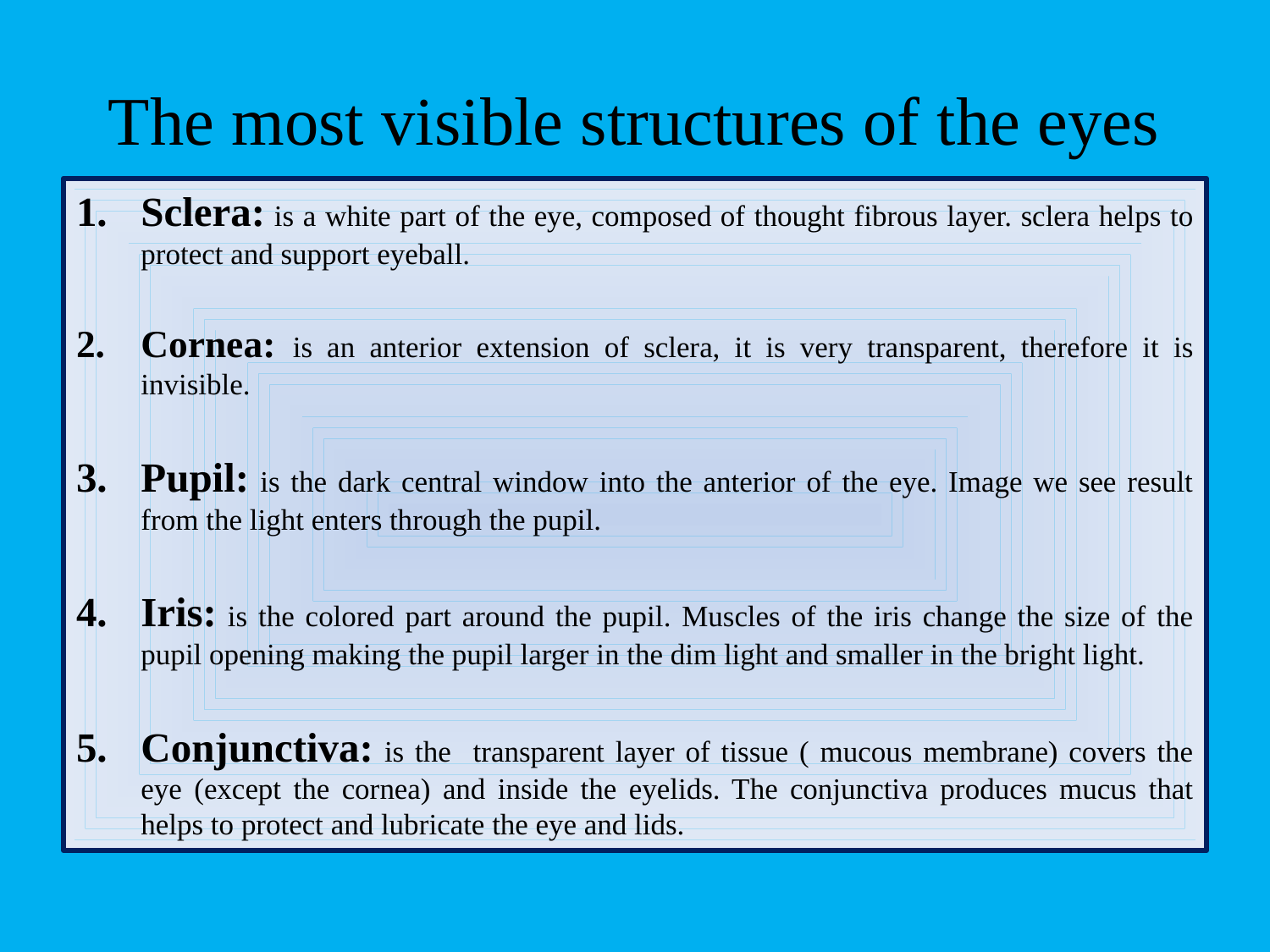

# The most visible structures of the eyes
Sclera: is a white part of the eye, composed of thought fibrous layer. sclera helps to protect and support eyeball.

Cornea: is an anterior extension of sclera, it is very transparent, therefore it is invisible.

Pupil: is the dark central window into the anterior of the eye. Image we see result from the light enters through the pupil.

Iris: is the colored part around the pupil. Muscles of the iris change the size of the pupil opening making the pupil larger in the dim light and smaller in the bright light.

Conjunctiva: is the  transparent layer of tissue ( mucous membrane) covers the eye (except the cornea) and inside the eyelids. The conjunctiva produces mucus that helps to protect and lubricate the eye and lids.